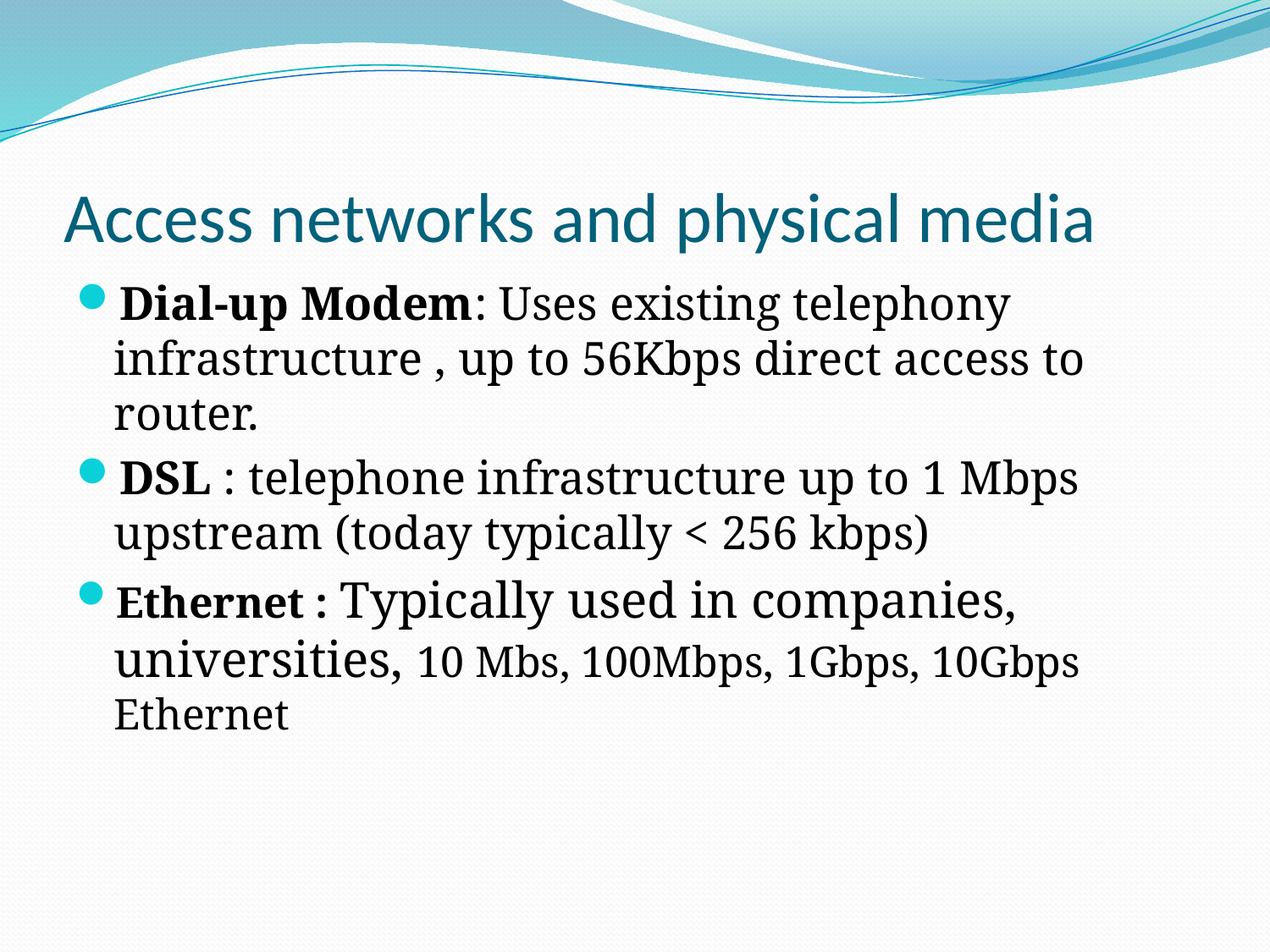

# Access networks and physical media
Dial-up Modem: Uses existing telephony infrastructure , up to 56Kbps direct access to router.
DSL : telephone infrastructure up to 1 Mbps upstream (today typically < 256 kbps)
Ethernet : Typically used in companies, universities, 10 Mbs, 100Mbps, 1Gbps, 10Gbps Ethernet